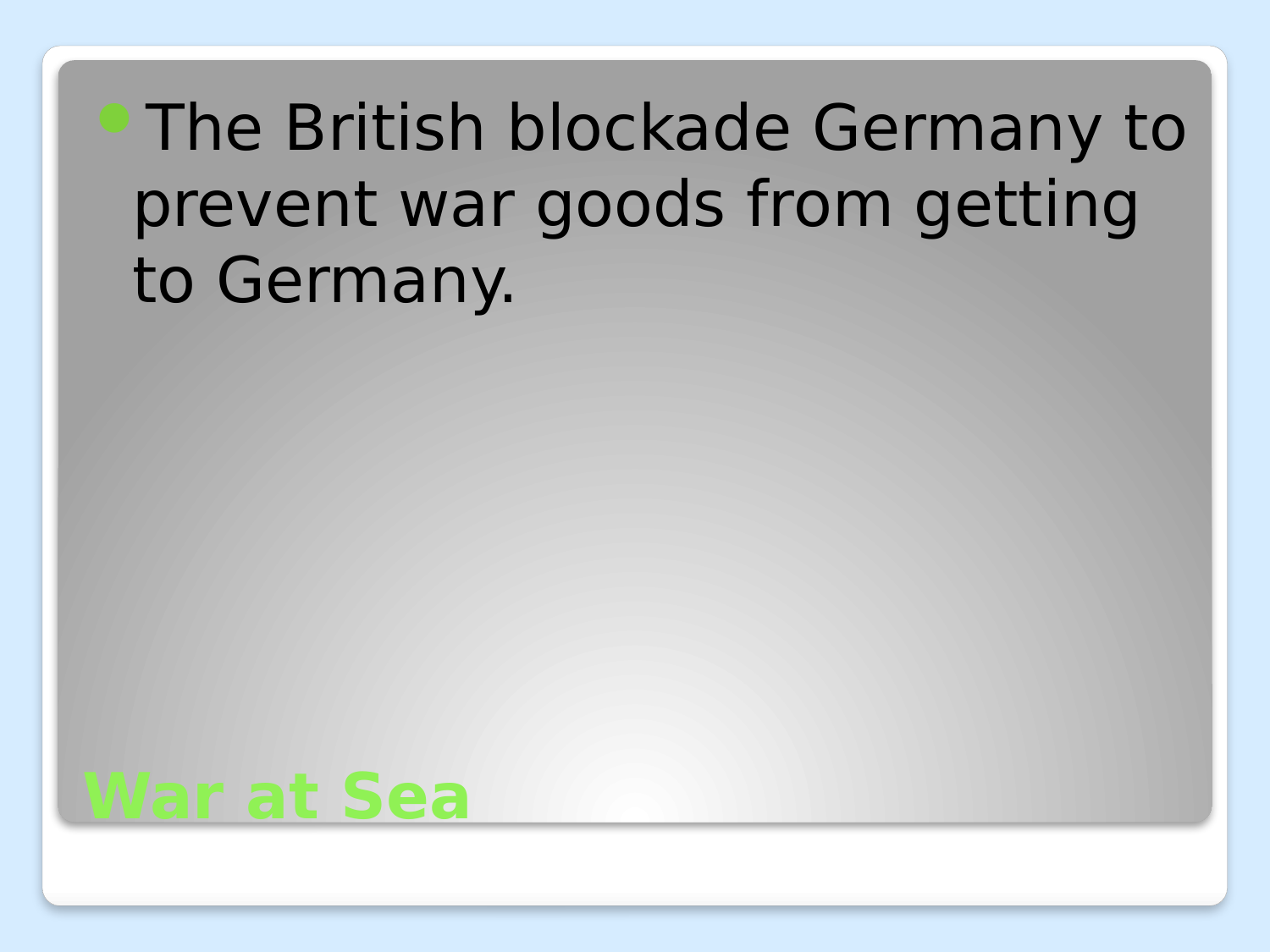

The British blockade Germany to prevent war goods from getting to Germany.
# War at Sea